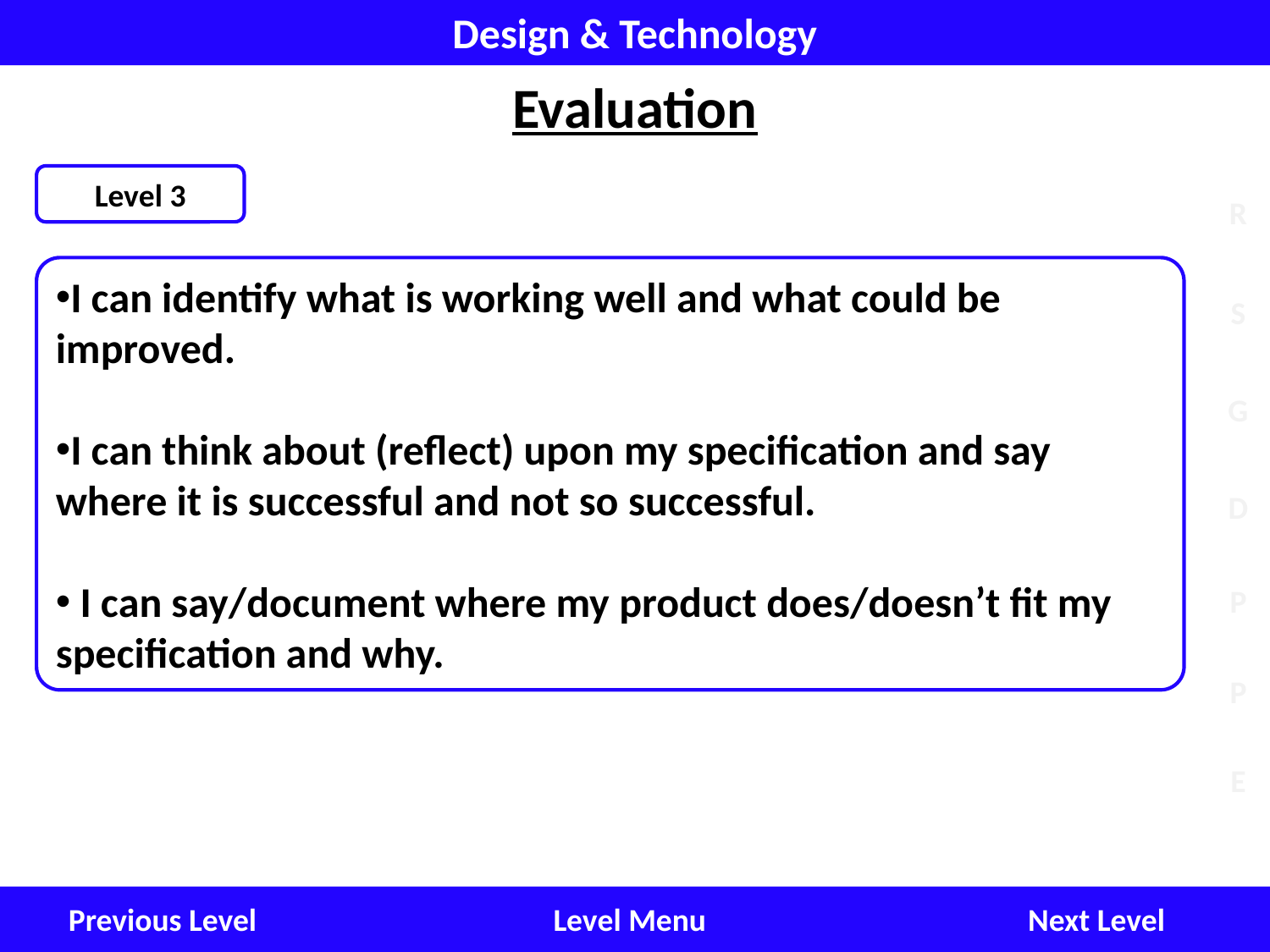

Design & Technology
Evaluation
Level 3
I can identify what is working well and what could be improved.

I can think about (reflect) upon my specification and say where it is successful and not so successful.

 I can say/document where my product does/doesn’t fit my specification and why.

Next Level
Level Menu
Previous Level